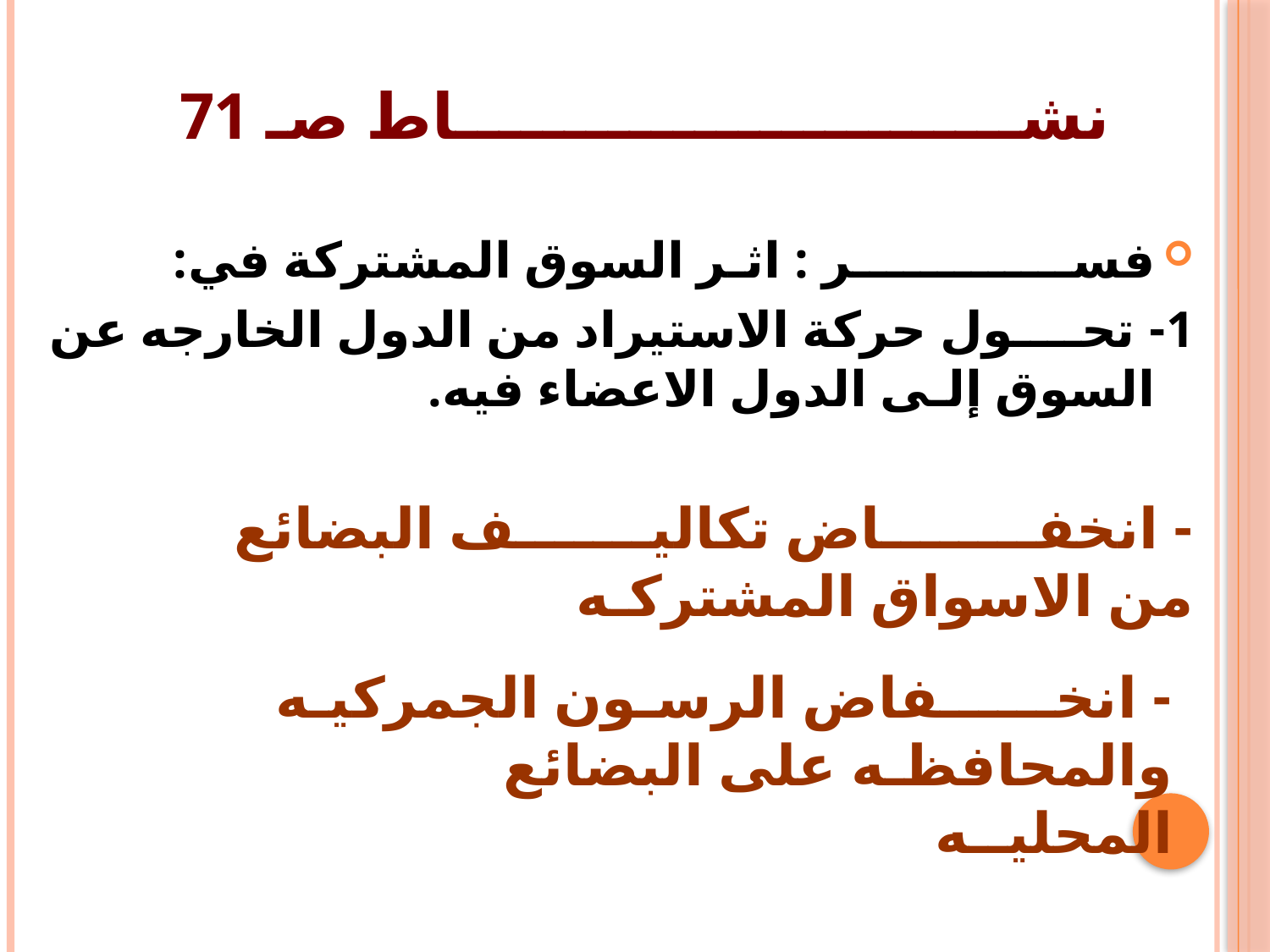

# نشــــــــــــــــــــــــــاط صـ 71
فســـــــــــــر : اثـر السوق المشتركة في:
1- تحــــول حركة الاستيراد من الدول الخارجه عن السوق إلـى الدول الاعضاء فيه.
- انخفــــــــاض تكاليـــــــف البضائع من الاسواق المشتركـه
- انخــــــفاض الرسـون الجمركيـه والمحافظـه على البضائع المحليــه